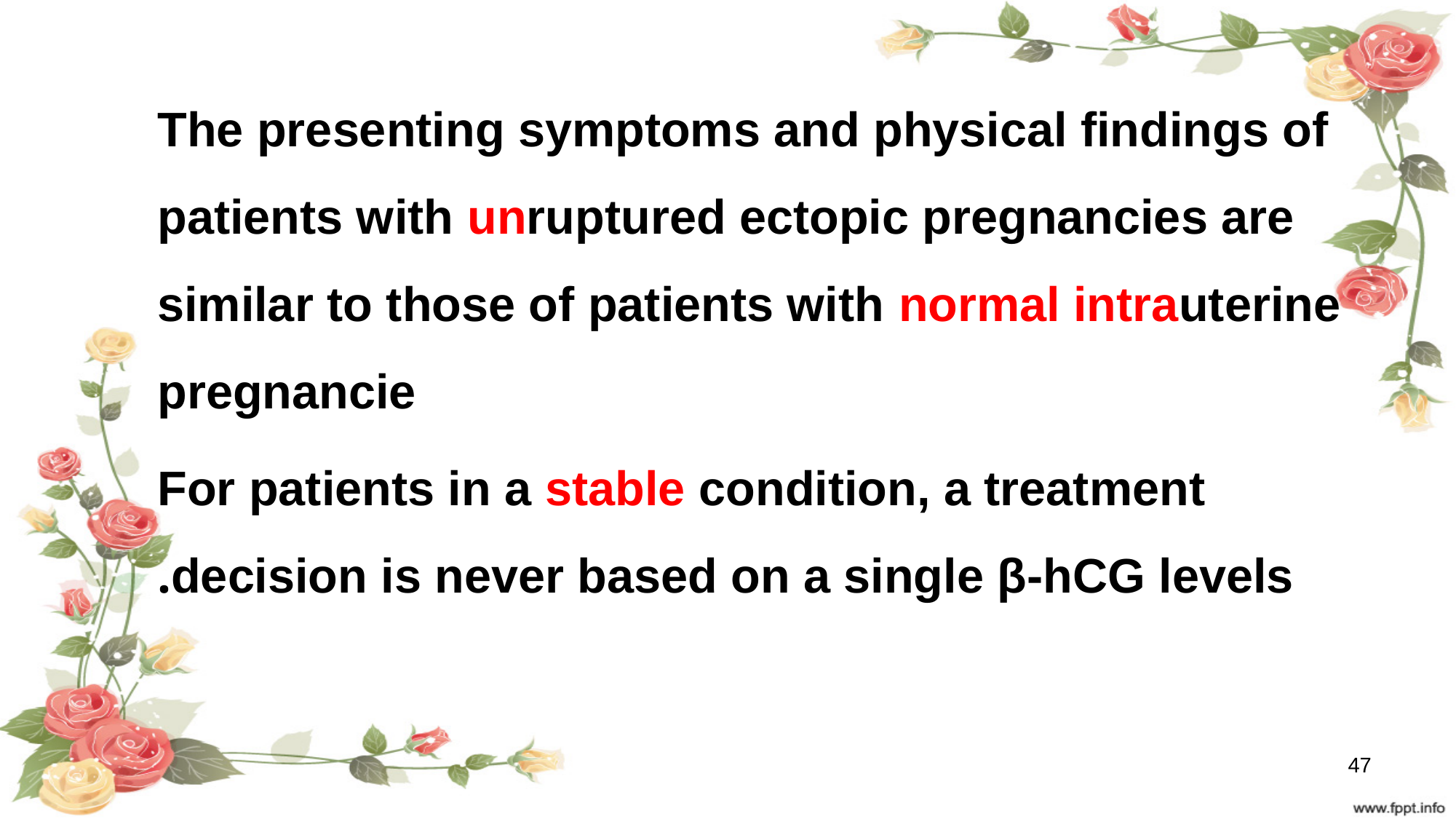

The presenting symptoms and physical findings of patients with unruptured ectopic pregnancies are similar to those of patients with normal intrauterine pregnancie
For patients in a stable condition, a treatment decision is never based on a single β-hCG levels.
47